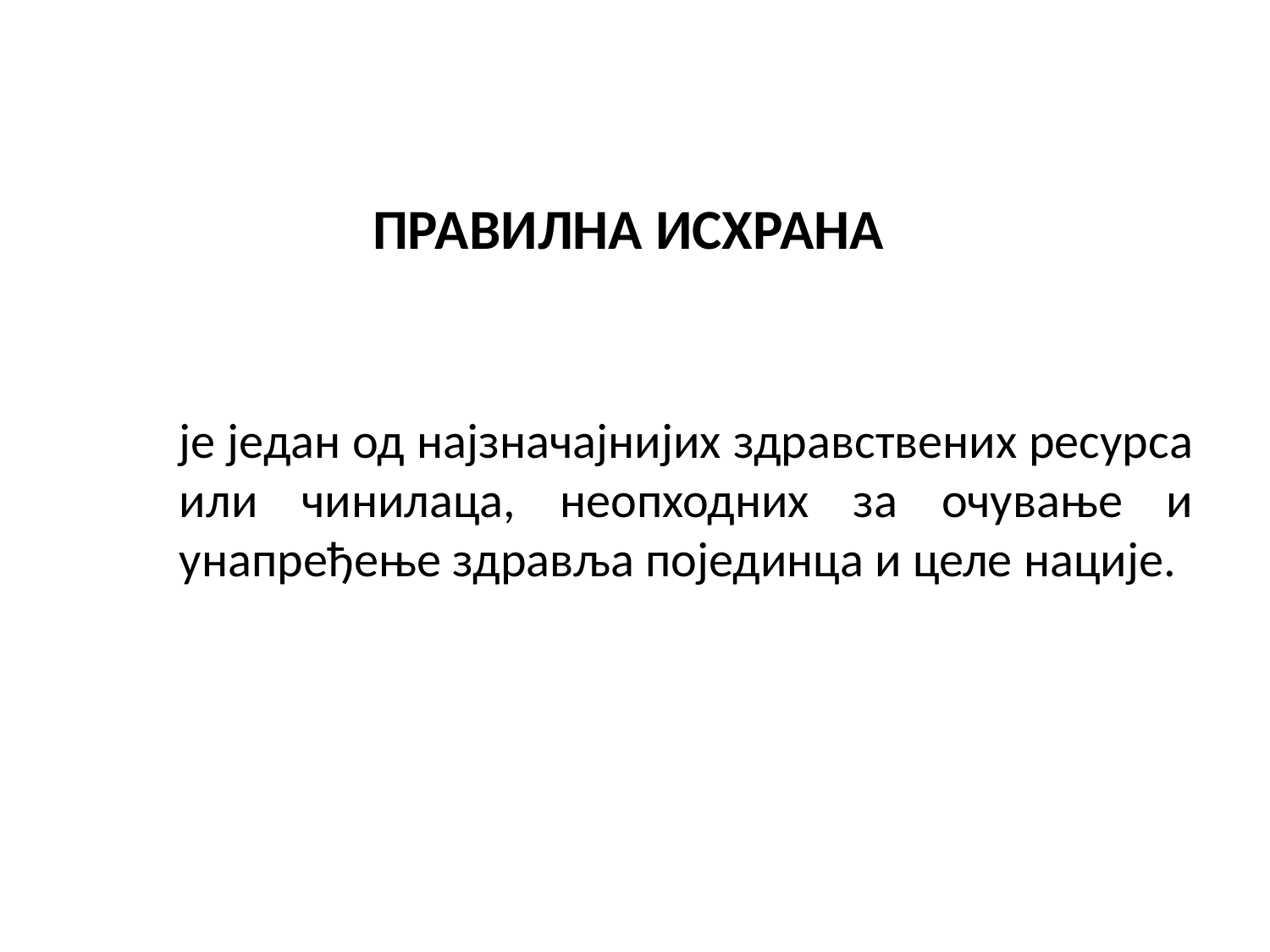

ПРАВИЛНА ИСХРАНА

	је један од најзначајнијих здравствених ресурса или чинилаца, неопходних за очување и унапређење здравља појединца и целе нације.